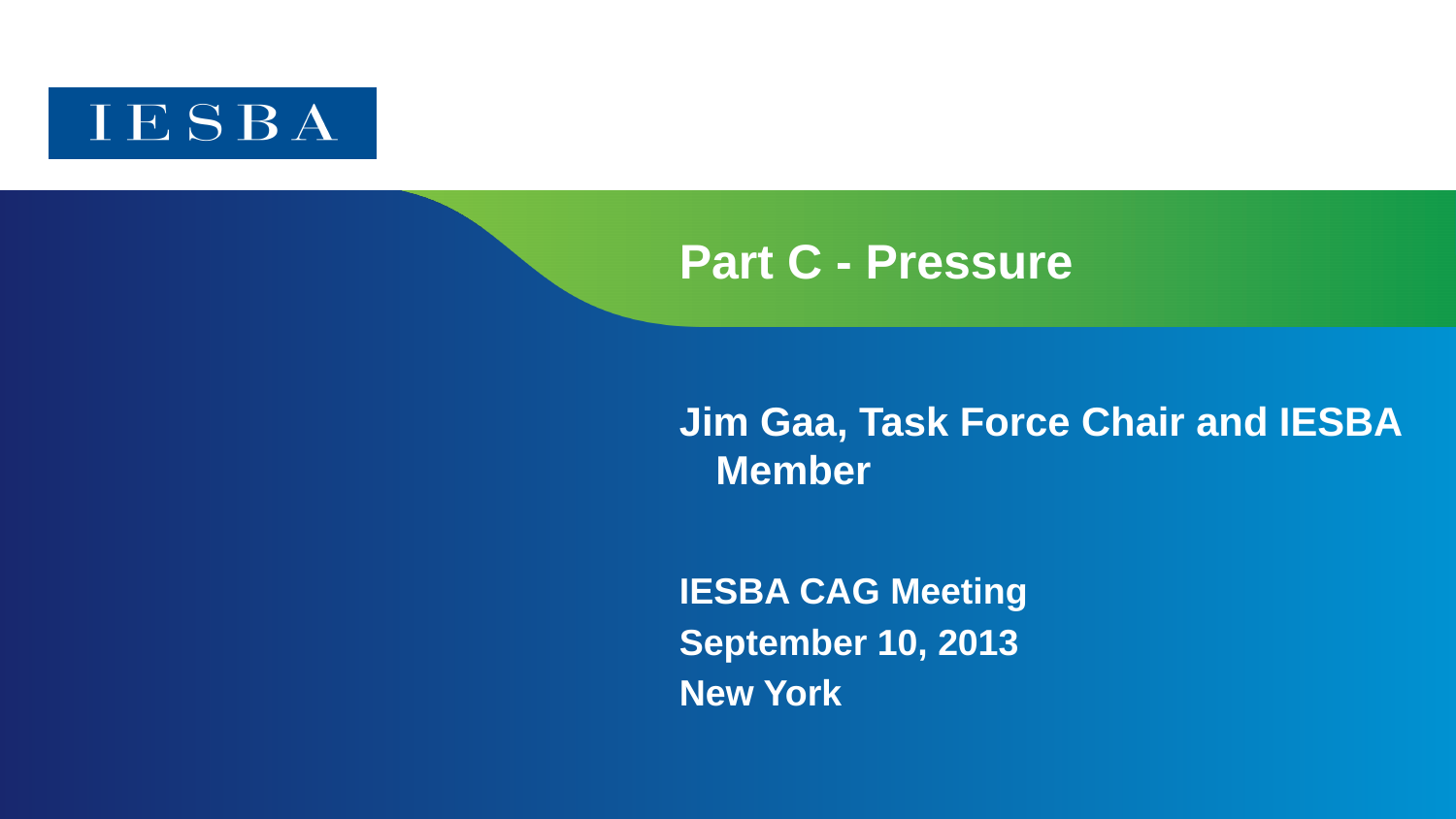

# Part C - Pressure
Jim Gaa, Task Force Chair and IESBA Member

IESBA CAG Meeting
September 10, 2013
New York